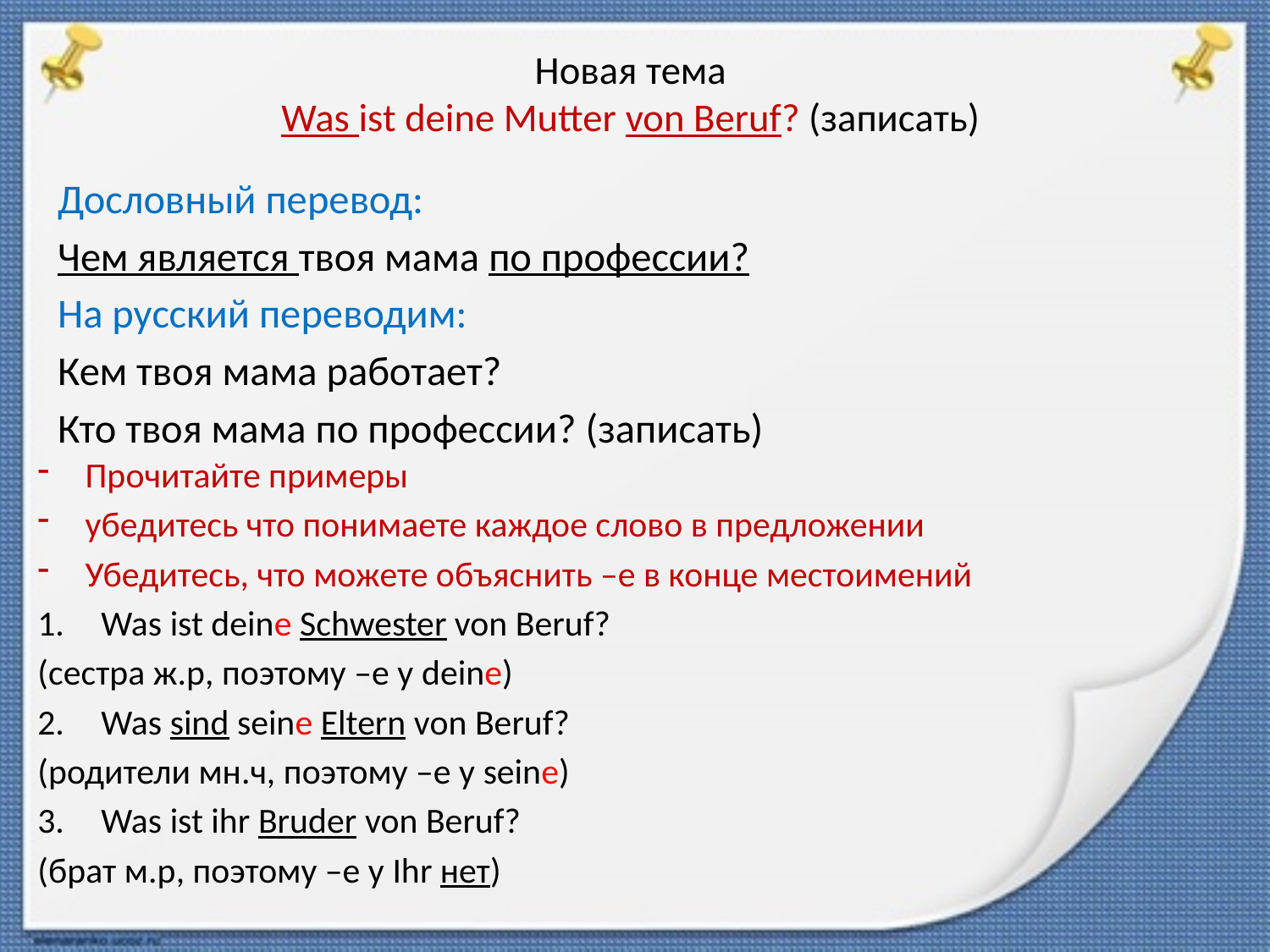

# Новая тема Was ist deine Mutter von Beruf? (записать)
Дословный перевод:
Чем является твоя мама по профессии?
На русский переводим:
Кем твоя мама работает?
Кто твоя мама по профессии? (записать)
Прочитайте примеры
убедитесь что понимаете каждое слово в предложении
Убедитесь, что можете объяснить –е в конце местоимений
Was ist deine Schwester von Beruf?
(сестра ж.р, поэтому –е у deine)
Was sind seine Eltern von Beruf?
(родители мн.ч, поэтому –е у seine)
Was ist ihr Bruder von Beruf?
(брат м.р, поэтому –е у Ihr нет)